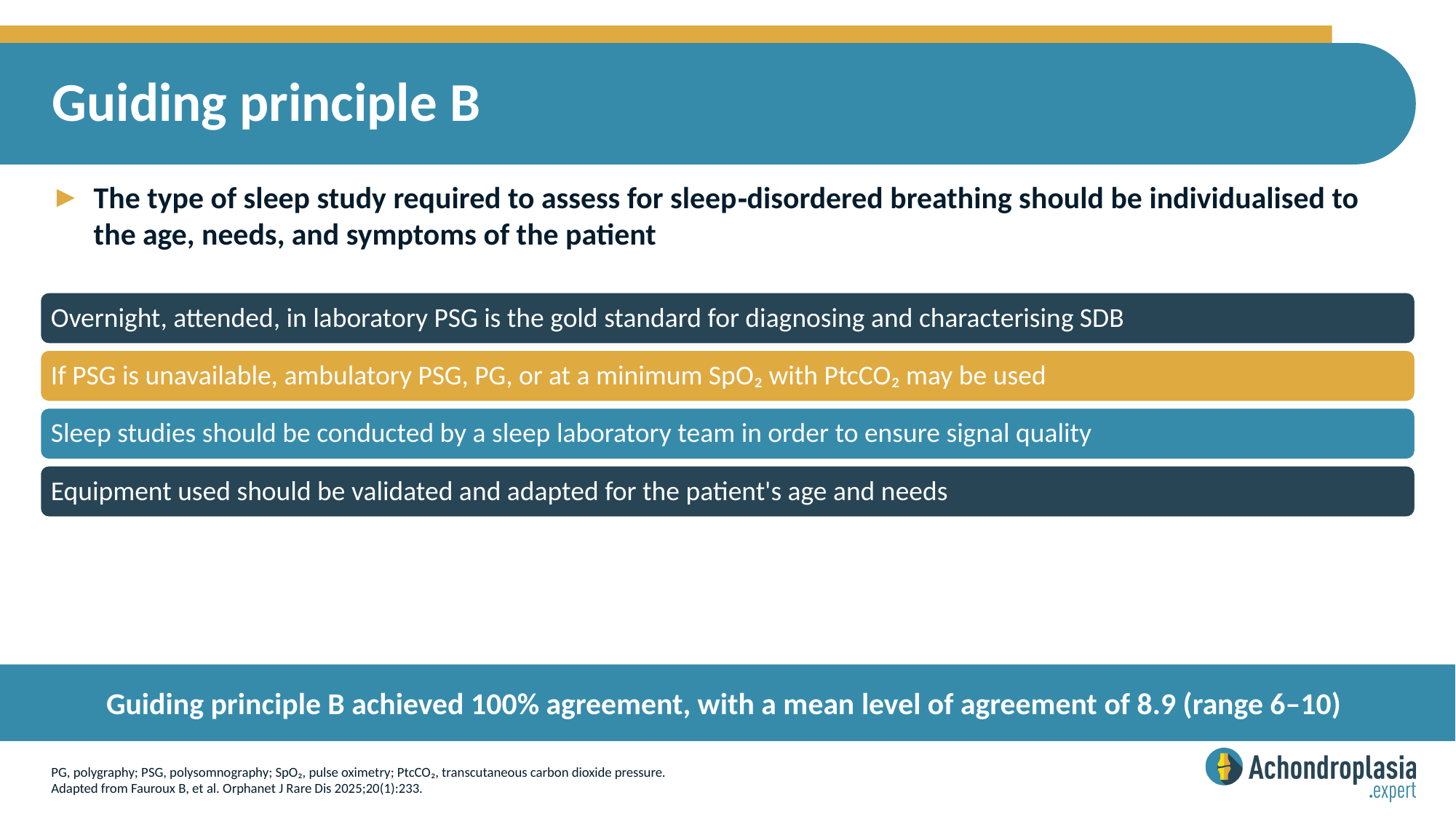

# Guiding principle B
The type of sleep study required to assess for sleep‑disordered breathing should be individualised to the age, needs, and symptoms of the patient
Overnight, attended, in laboratory PSG is the gold standard for diagnosing and characterising SDB
If PSG is unavailable, ambulatory PSG, PG, or at a minimum SpO₂ with PtcCO₂ may be used
Sleep studies should be conducted by a sleep laboratory team in order to ensure signal quality
Equipment used should be validated and adapted for the patient's age and needs
Guiding principle B achieved 100% agreement, with a mean level of agreement of 8.9 (range 6–10)
PG, polygraphy; PSG, polysomnography; SpO₂, pulse oximetry; PtcCO₂, transcutaneous carbon dioxide pressure.
Adapted from Fauroux B, et al. Orphanet J Rare Dis 2025;20(1):233.